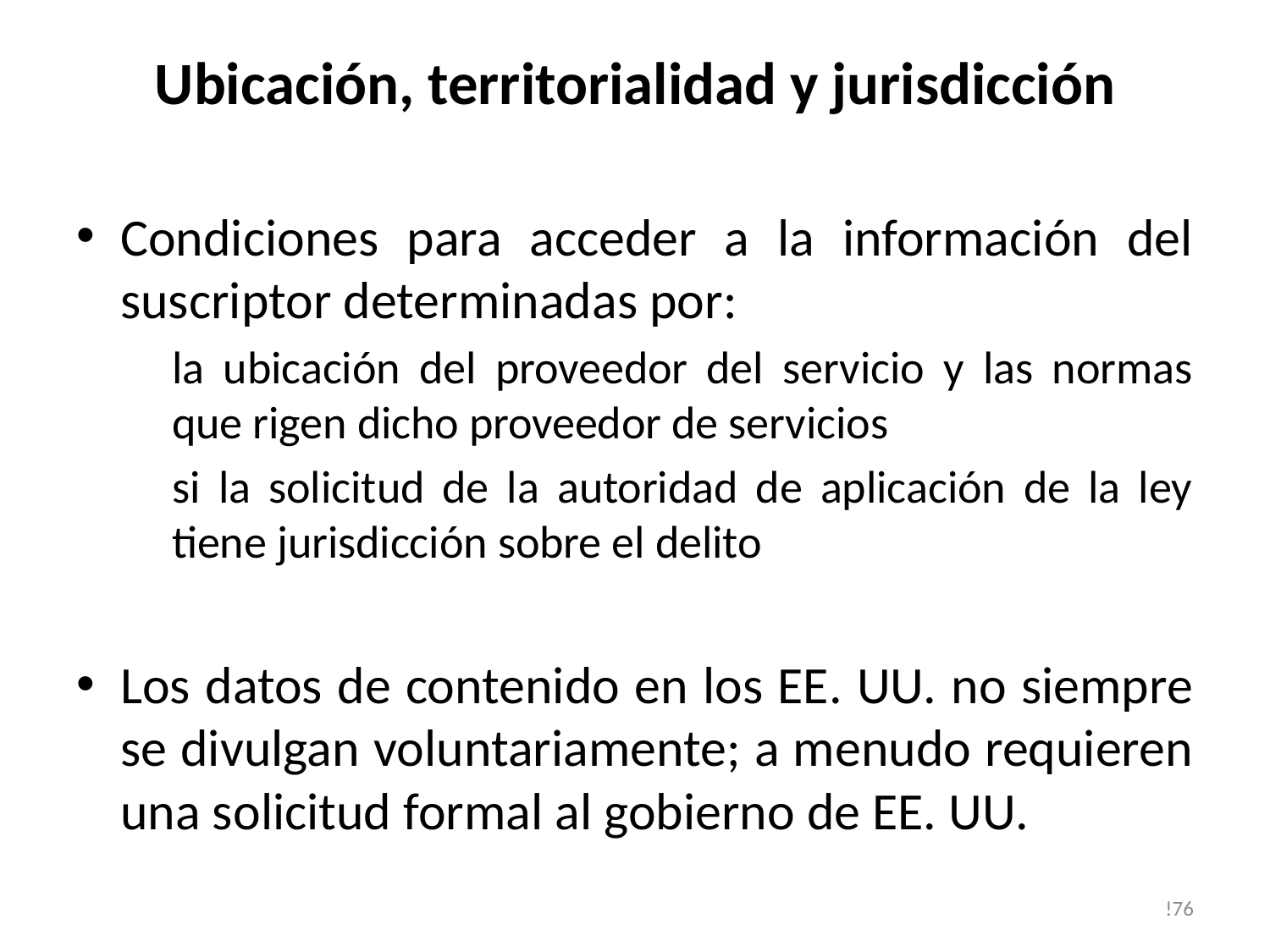

# Ubicación, territorialidad y jurisdicción
Condiciones para acceder a la información del suscriptor determinadas por:
la ubicación del proveedor del servicio y las normas que rigen dicho proveedor de servicios
si la solicitud de la autoridad de aplicación de la ley tiene jurisdicción sobre el delito

Los datos de contenido en los EE. UU. no siempre se divulgan voluntariamente; a menudo requieren una solicitud formal al gobierno de EE. UU.
!76